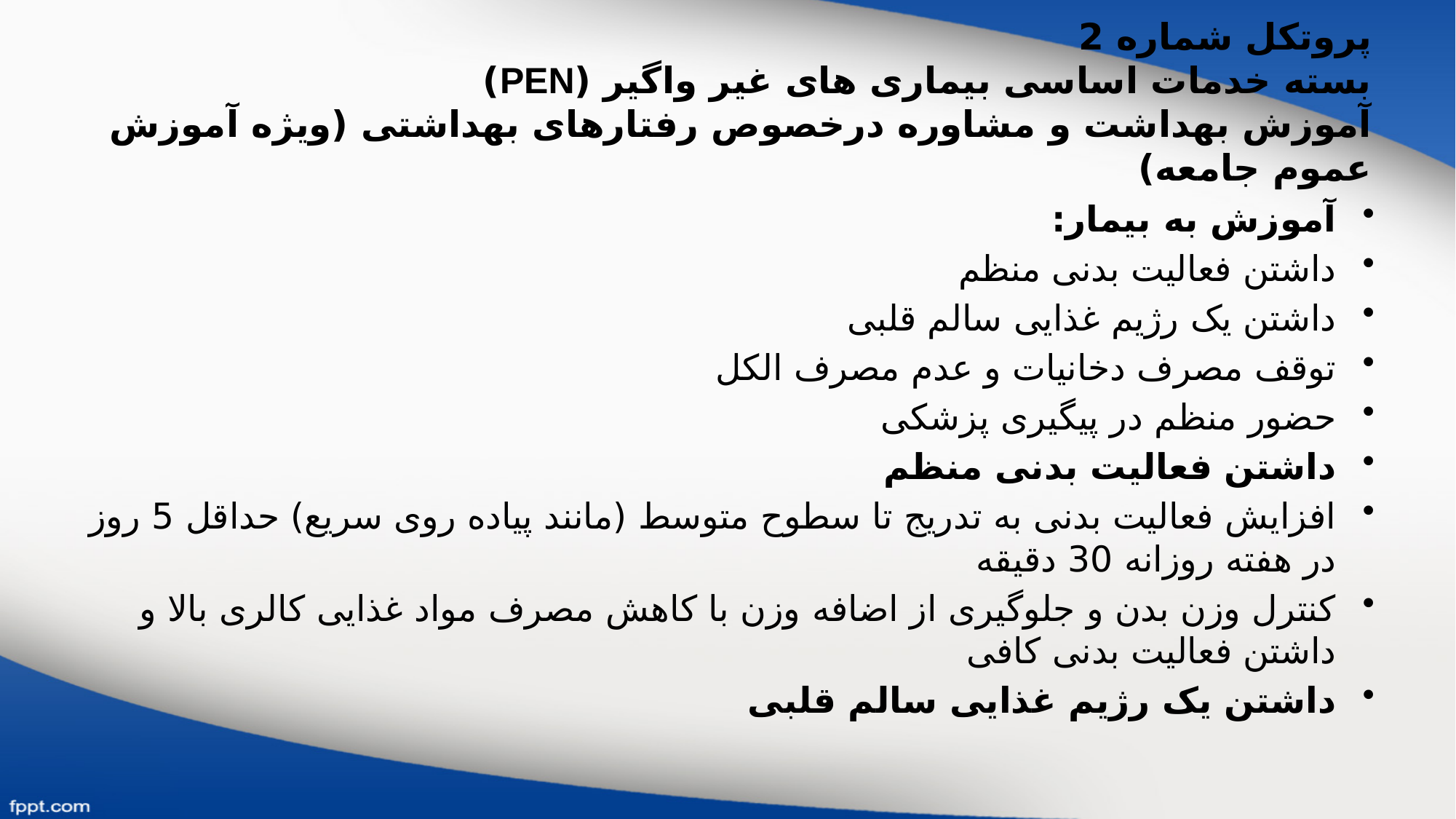

# پروتکل شماره 2 بسته خدمات اساسی بیماری های غیر واگیر (PEN) آموزش بهداشت و مشاوره درخصوص رفتارهای بهداشتی (ویژه آموزش عموم جامعه)
آموزش به بیمار:
داشتن فعالیت بدنی منظم
داشتن یک رژیم غذایی سالم قلبی
توقف مصرف دخانیات و عدم مصرف الکل
حضور منظم در پیگیری پزشکی
داشتن فعالیت بدنی منظم
افزایش فعالیت بدنی به تدریج تا سطوح متوسط (مانند پیاده روی سریع) حداقل 5 روز در هفته روزانه 30 دقیقه
کنترل وزن بدن و جلوگیری از اضافه وزن با کاهش مصرف مواد غذایی کالری بالا و داشتن فعالیت بدنی کافی
داشتن یک رژیم غذایی سالم قلبی